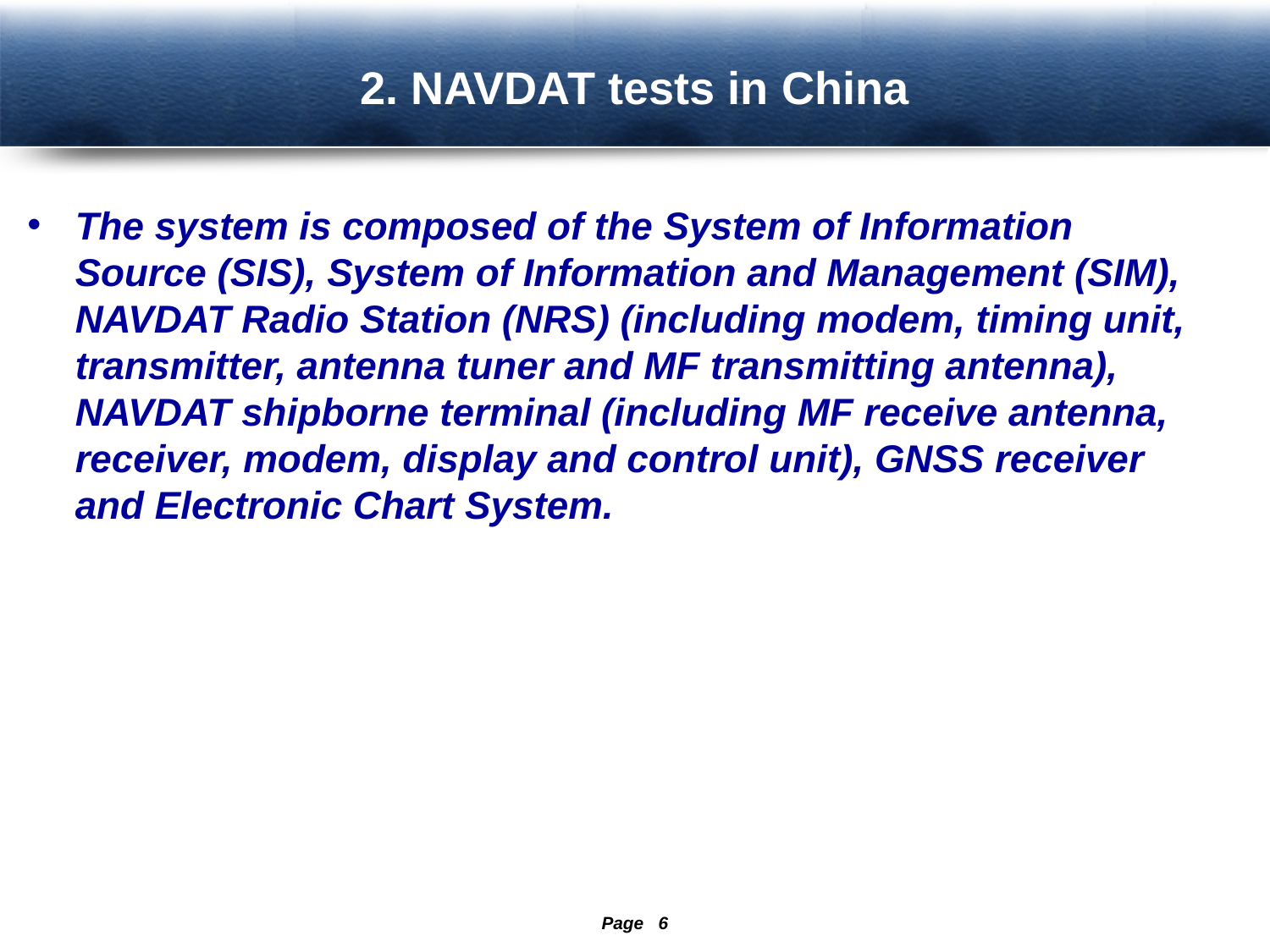

2. NAVDAT tests in China
The system is composed of the System of Information Source (SIS), System of Information and Management (SIM), NAVDAT Radio Station (NRS) (including modem, timing unit, transmitter, antenna tuner and MF transmitting antenna), NAVDAT shipborne terminal (including MF receive antenna, receiver, modem, display and control unit), GNSS receiver and Electronic Chart System.